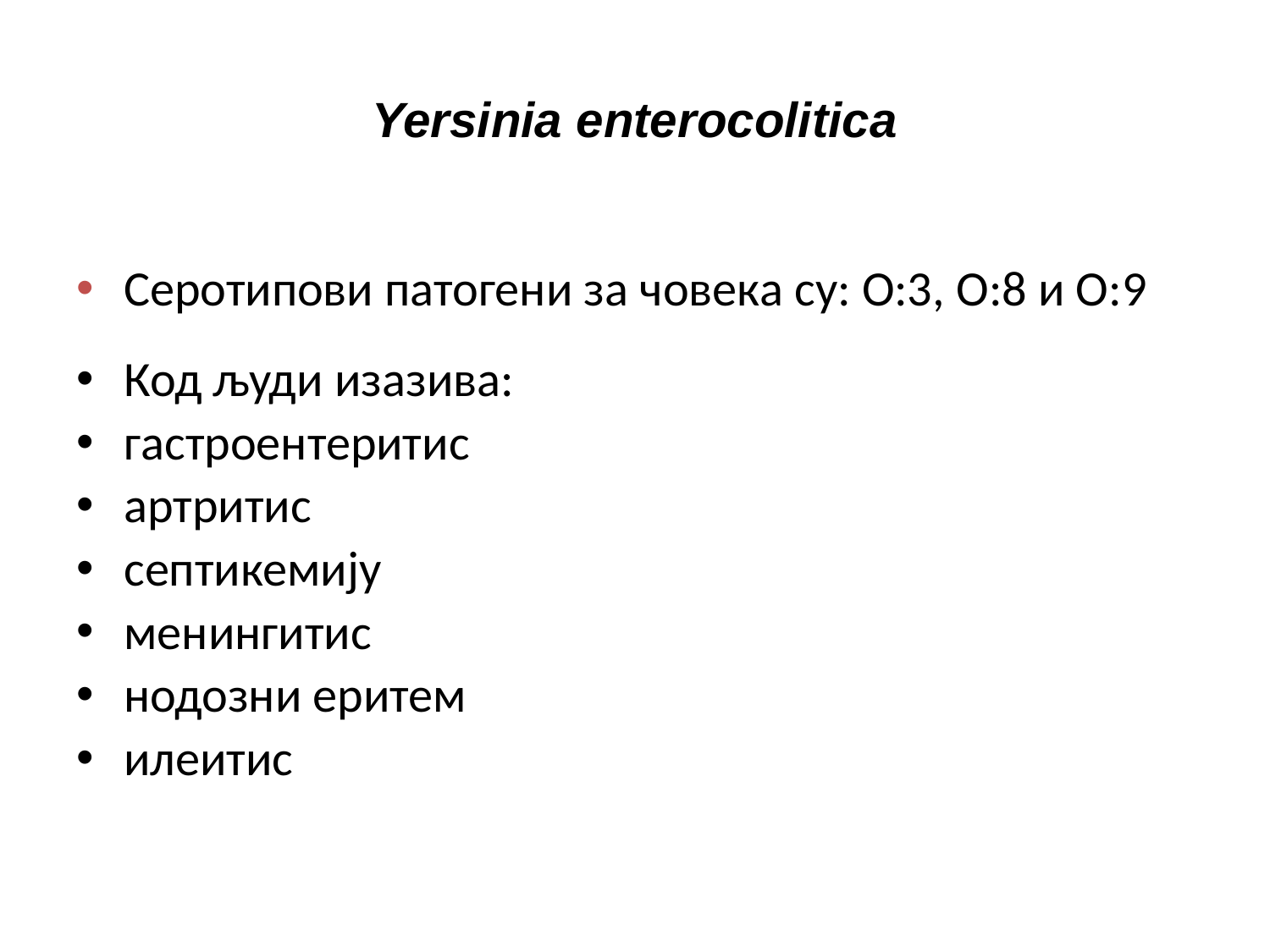

Yersinia enterocolitica

Серотипови патогени за човека су: О:3, О:8 и О:9

Код људи изазива:
гастроентеритис
артритис
септикемију
менингитис
нодозни еритем
илеитис